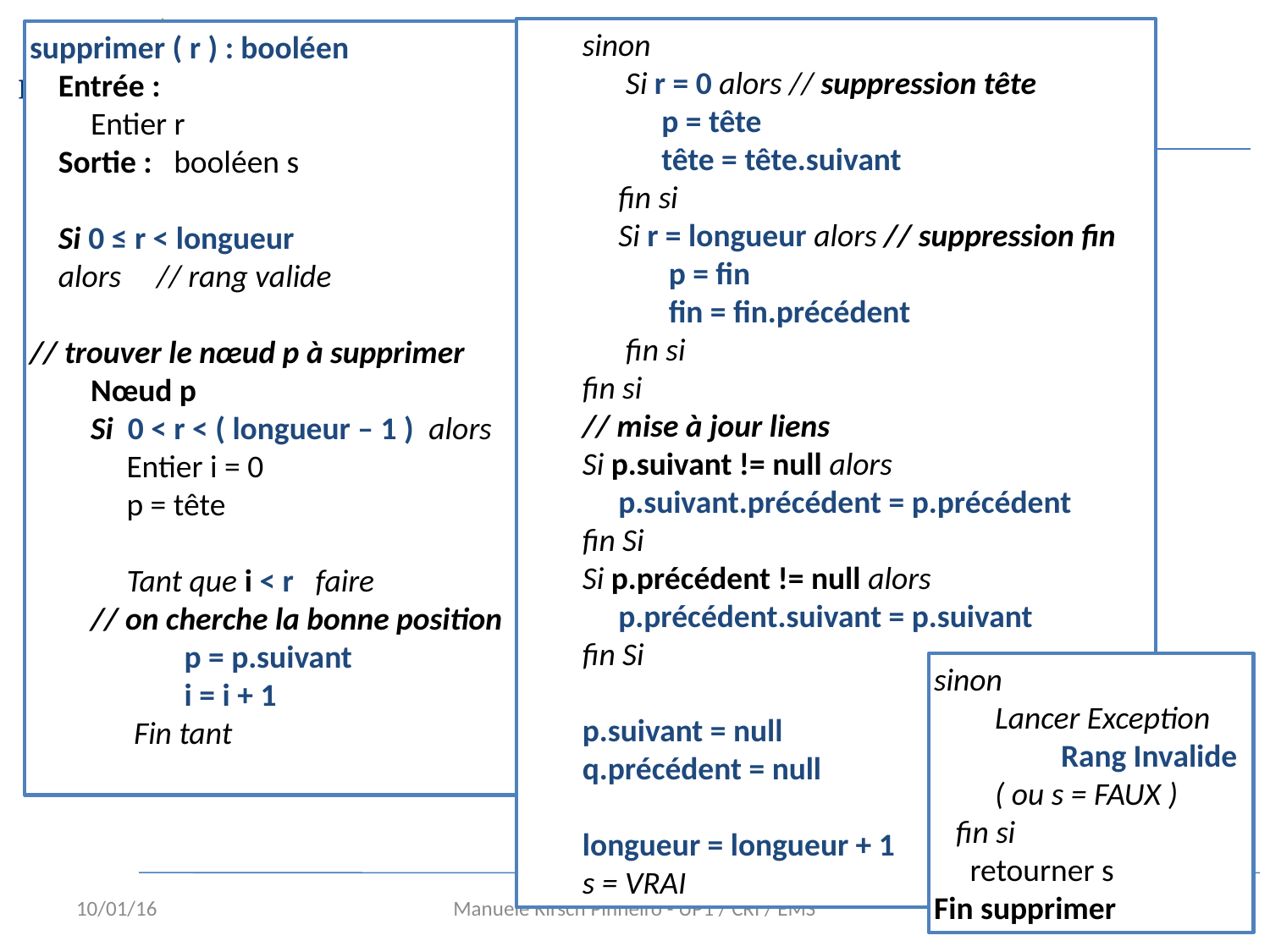

# Listes
	sinon
	      Si r = 0 alors // suppression tête
	           p = tête
	           tête = tête.suivant
	     fin si
	     Si r = longueur alors // suppression fin
	            p = fin
	            fin = fin.précédent
	      fin si
	fin si
	// mise à jour liens
	Si p.suivant != null alors
	     p.suivant.précédent = p.précédent
	fin Si
	Si p.précédent != null alors
	     p.précédent.suivant = p.suivant
	fin Si

	p.suivant = null
	q.précédent = null

	longueur = longueur + 1
	s = VRAI
supprimer ( r ) : booléen
    Entrée :
	Entier r
    Sortie :   booléen s

    Si 0 ≤ r < longueur
    alors 	// rang valide

// trouver le nœud p à supprimer
	Nœud p
	Si  0 < r < ( longueur – 1 )  alors
	     Entier i = 0
	     p = tête

	     Tant que i < r   faire
  	// on cherche la bonne position
	             p = p.suivant
	             i = i + 1
	      Fin tant

sinon
	Lancer Exception
		Rang Invalide
  	( ou s = FAUX )
   fin si
     retourner s
Fin supprimer
10/01/16
Manuele Kirsch Pinheiro - UP1 / CRI / EMS
37